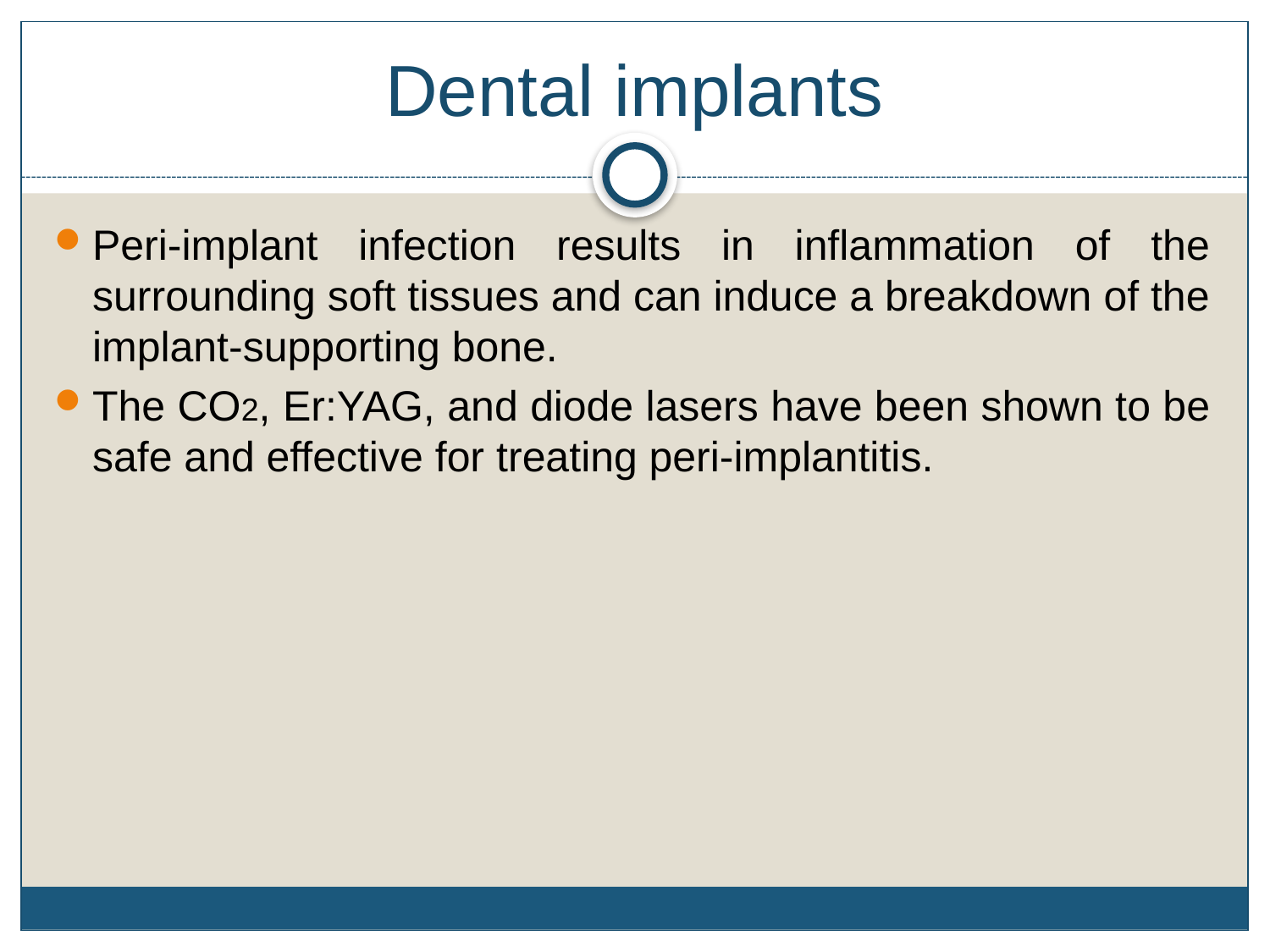

# Dental implants
Peri-implant infection results in inflammation of the surrounding soft tissues and can induce a breakdown of the implant-supporting bone.
The CO2, Er:YAG, and diode lasers have been shown to be safe and effective for treating peri-implantitis.